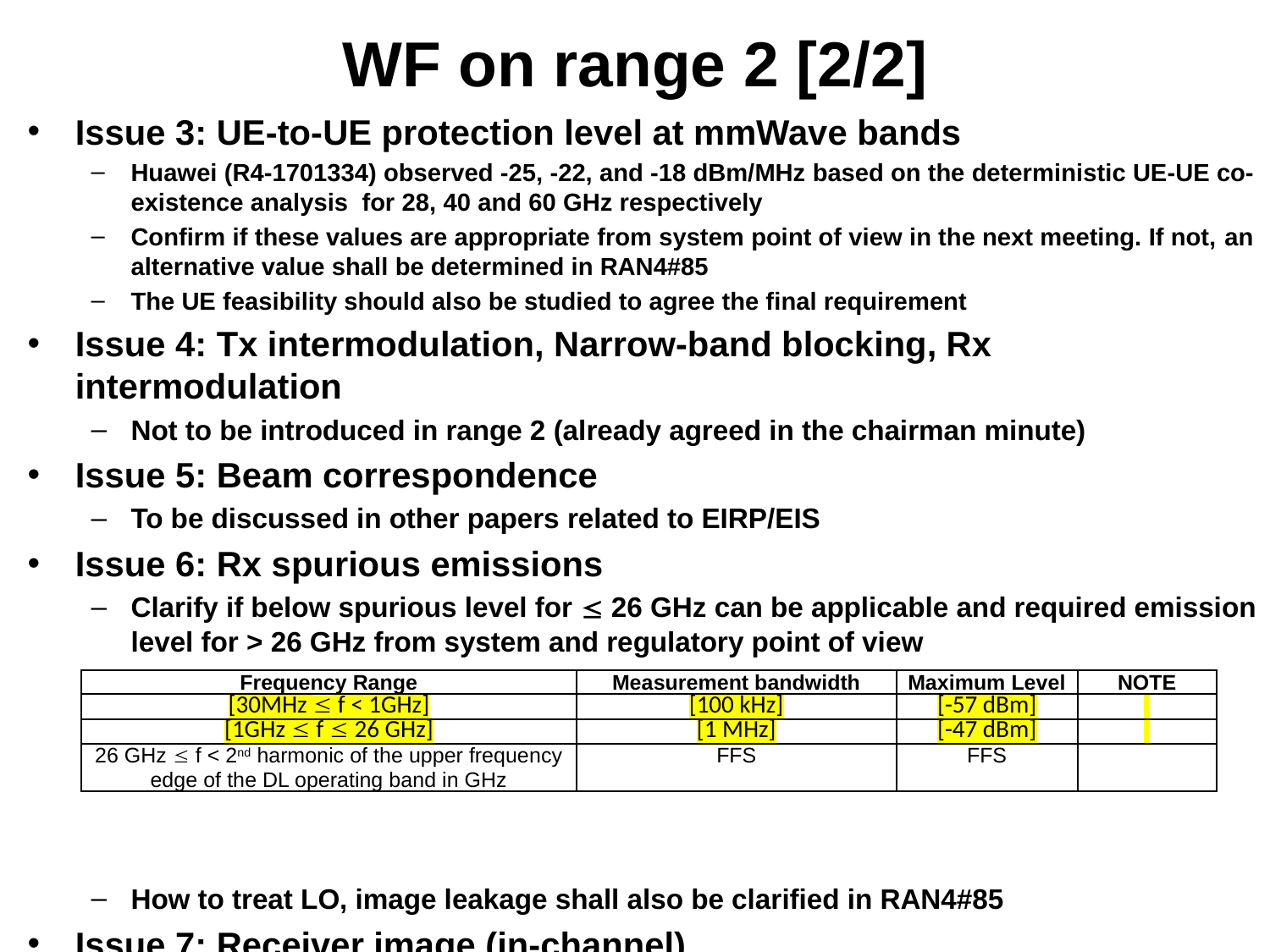

# WF on range 2 [2/2]
Issue 3: UE-to-UE protection level at mmWave bands
Huawei (R4-1701334) observed -25, -22, and -18 dBm/MHz based on the deterministic UE-UE co-existence analysis  for 28, 40 and 60 GHz respectively
Confirm if these values are appropriate from system point of view in the next meeting. If not, an alternative value shall be determined in RAN4#85
The UE feasibility should also be studied to agree the final requirement
Issue 4: Tx intermodulation, Narrow-band blocking, Rx intermodulation
Not to be introduced in range 2 (already agreed in the chairman minute)
Issue 5: Beam correspondence
To be discussed in other papers related to EIRP/EIS
Issue 6: Rx spurious emissions
Clarify if below spurious level for ≤ 26 GHz can be applicable and required emission level for > 26 GHz from system and regulatory point of view

How to treat LO, image leakage shall also be clarified in RAN4#85
Issue 7: Receiver image (in-channel)
No need to specify this at least for NR single-carrier. FFS CA cases.

| Frequency Range | Measurement bandwidth | Maximum Level | NOTE |
| --- | --- | --- | --- |
| [30MHz ≤ f < 1GHz] | [100 kHz] | [-57 dBm] |  |
| [1GHz ≤ f ≤ 26 GHz] | [1 MHz] | [-47 dBm] |  |
| 26 GHz ≤ f < 2nd harmonic of the upper frequency edge of the DL operating band in GHz | FFS | FFS |  |